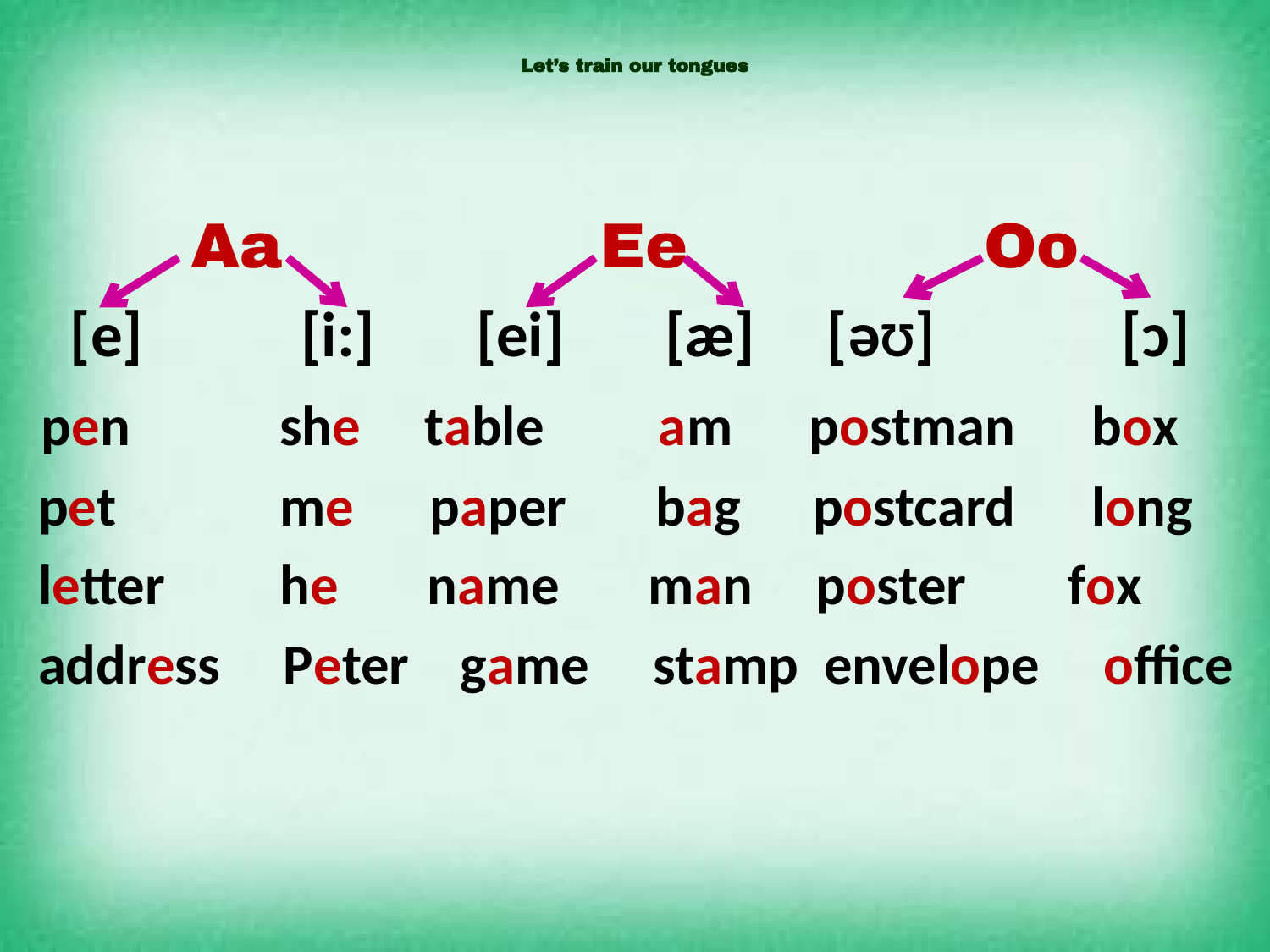

# Let’s train our tongues

Aa               Ee              Oo
    [e]           [i:]       [ei]       [æ]     [əƱ]             [ɔ]
  pen		 she     table         am      postman      box
  pet		 me      paper       bag	   postcard      long
  letter         he       name       man     poster        fox
  address     Peter    game     stamp  envelope     office